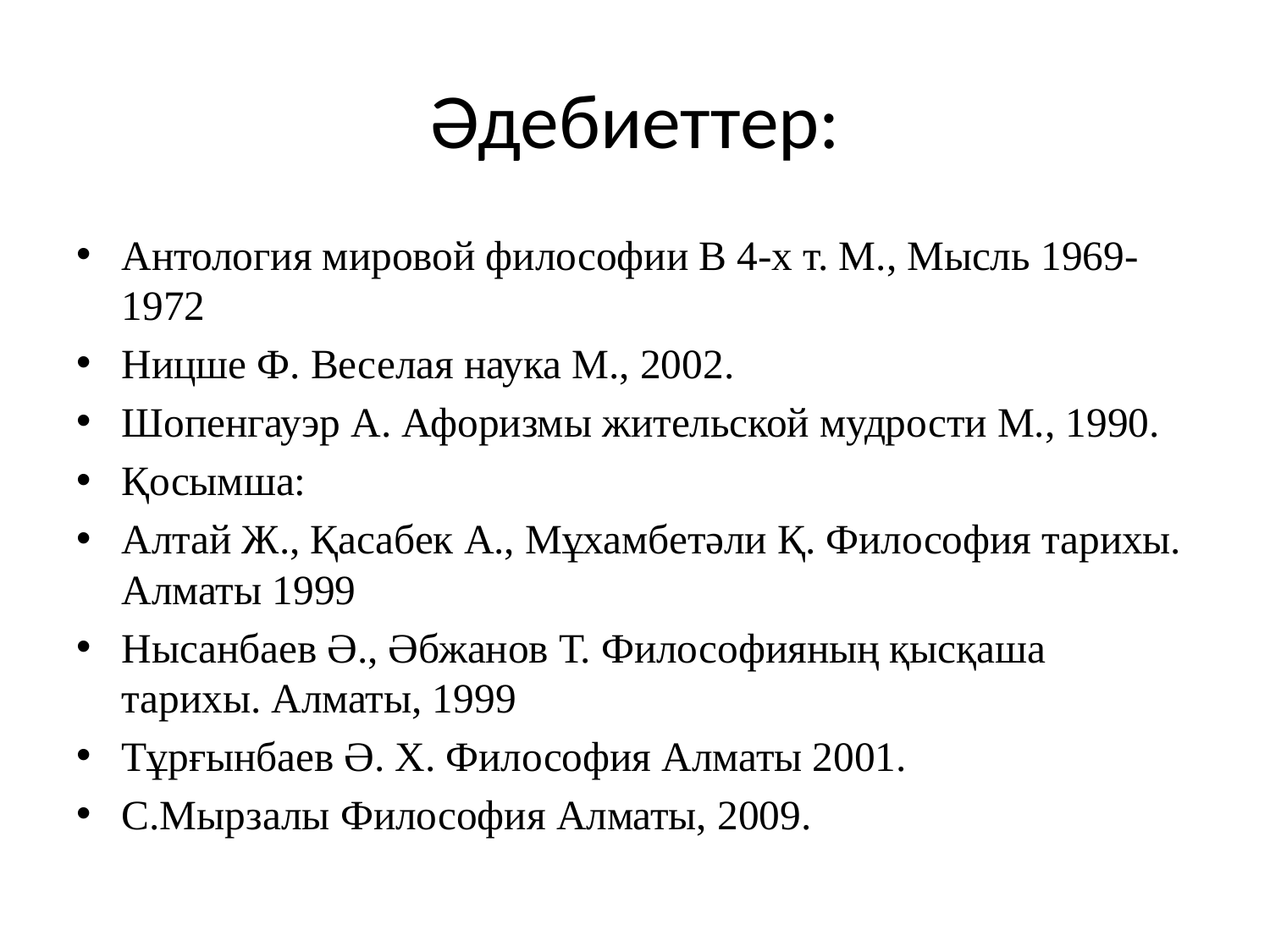

# Әдебиеттер:
Антология мировой философии В 4-х т. М., Мысль 1969-1972
Ницше Ф. Веселая наука М., 2002.
Шопенгауэр А. Афоризмы жительской мудрости М., 1990.
Қосымша:
Алтай Ж., Қасабек А., Мұхамбетәли Қ. Философия тарихы. Алматы 1999
Нысанбаев Ә., Әбжанов Т. Философияның қысқаша тарихы. Алматы, 1999
Тұрғынбаев Ә. Х. Философия Алматы 2001.
С.Мырзалы Философия Алматы, 2009.